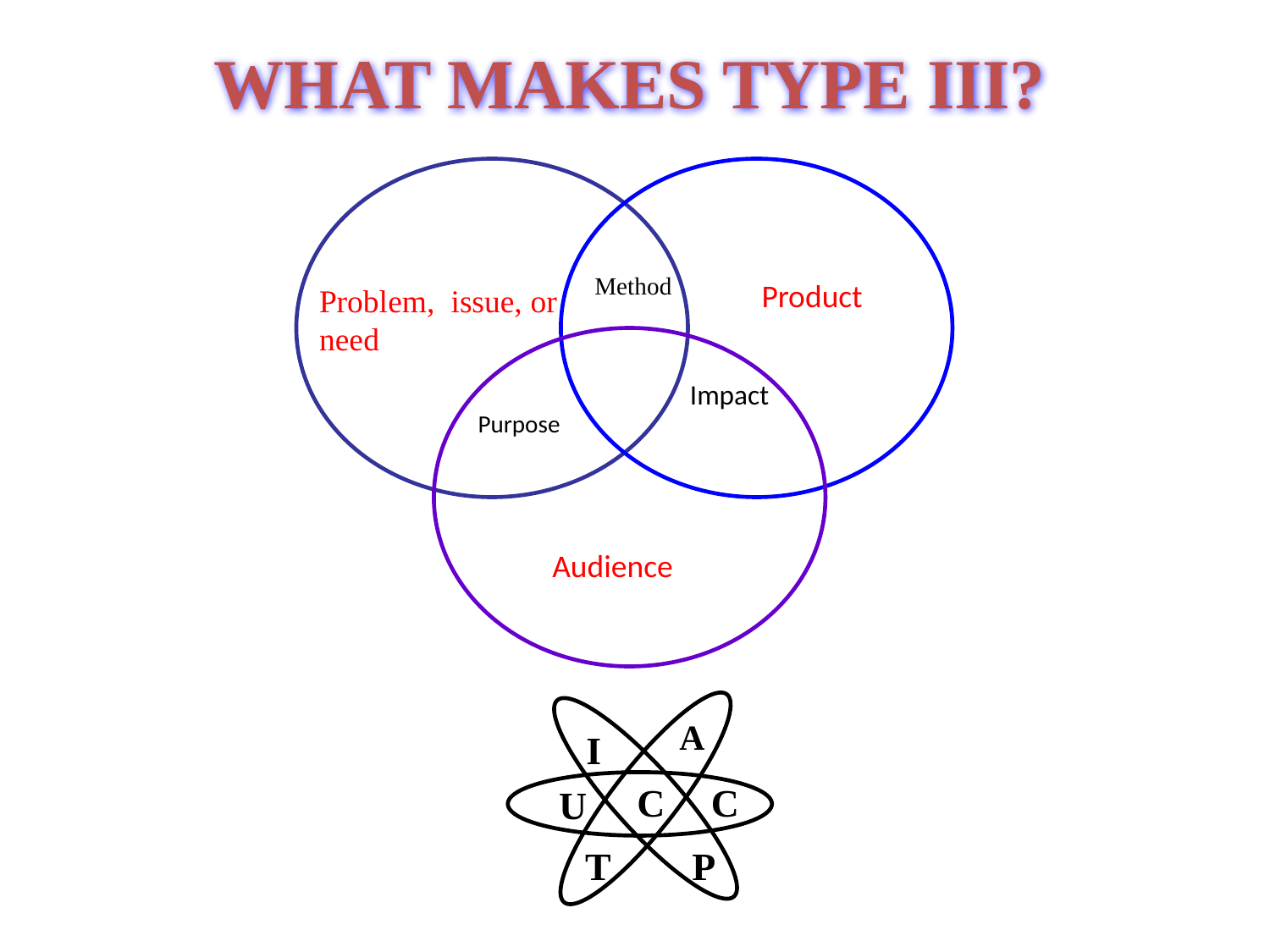

WHAT MAKES TYPE III?

Method
Product
Problem,  issue, or need

Impact
Purpose
Audience
A
I

U
C
C
T
P